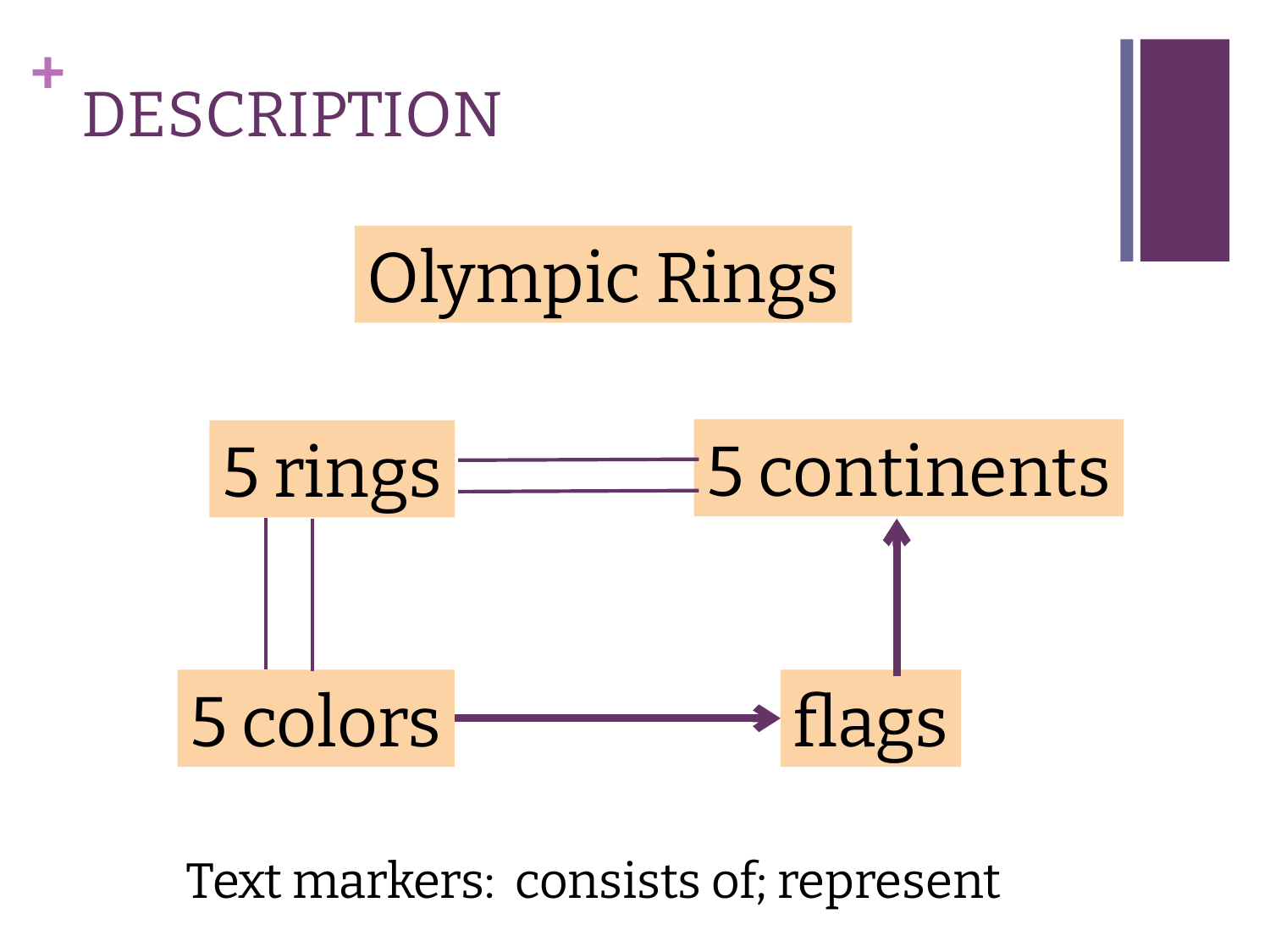

# DESCRIPTION
Olympic Rings
5 continents
5 rings
5 colors
flags
Text markers:  consists of; represent